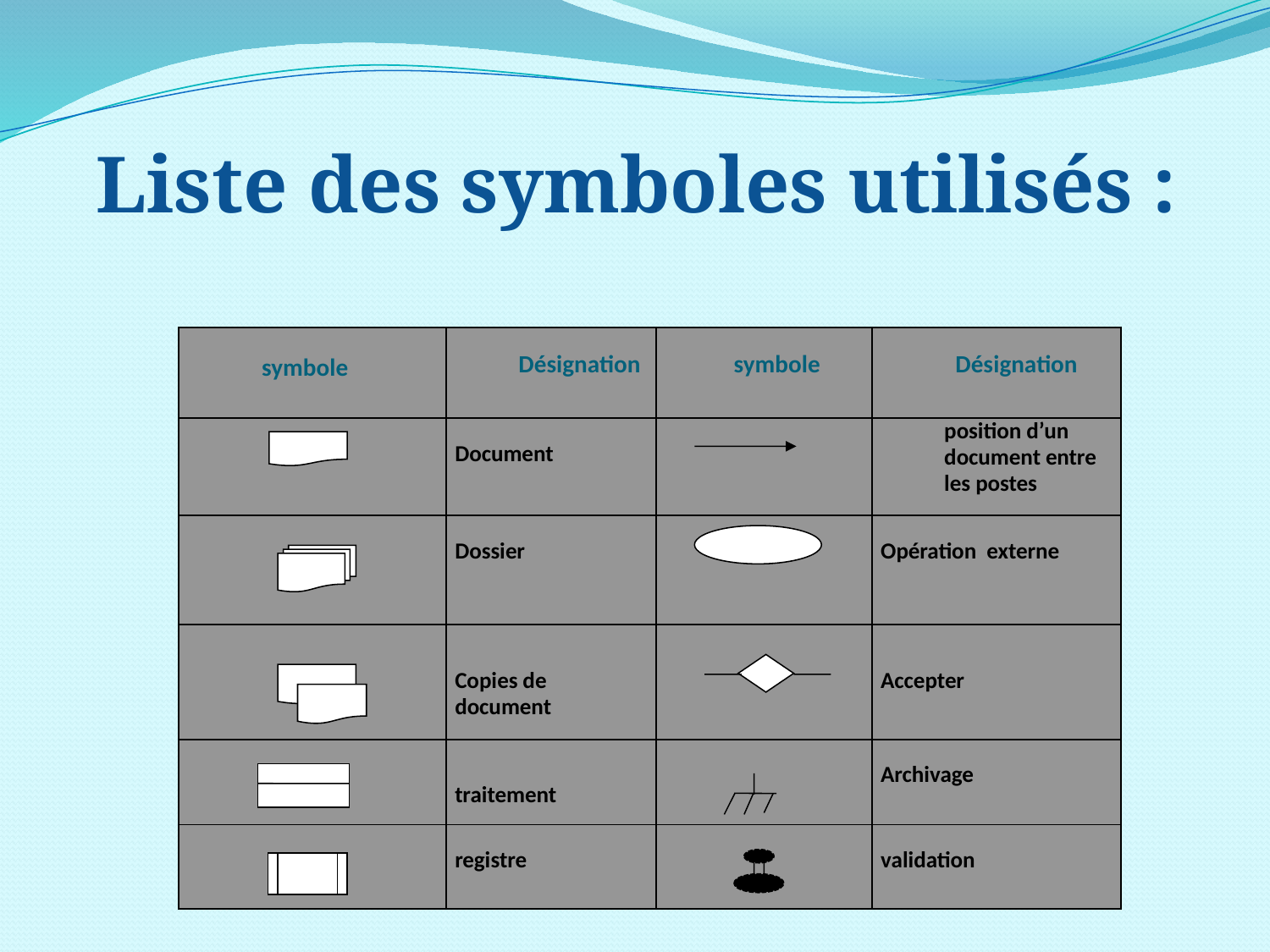

#
Liste des symboles utilisés :

| symbole | Désignation | symbole | Désignation |
| --- | --- | --- | --- |
|  | Document |  | position d’un document entre les postes |
|  | Dossier |  | Opération externe |
|  | Copies de document |  | Accepter |
|  | traitement |  | Archivage |
|  | registre |  | validation |